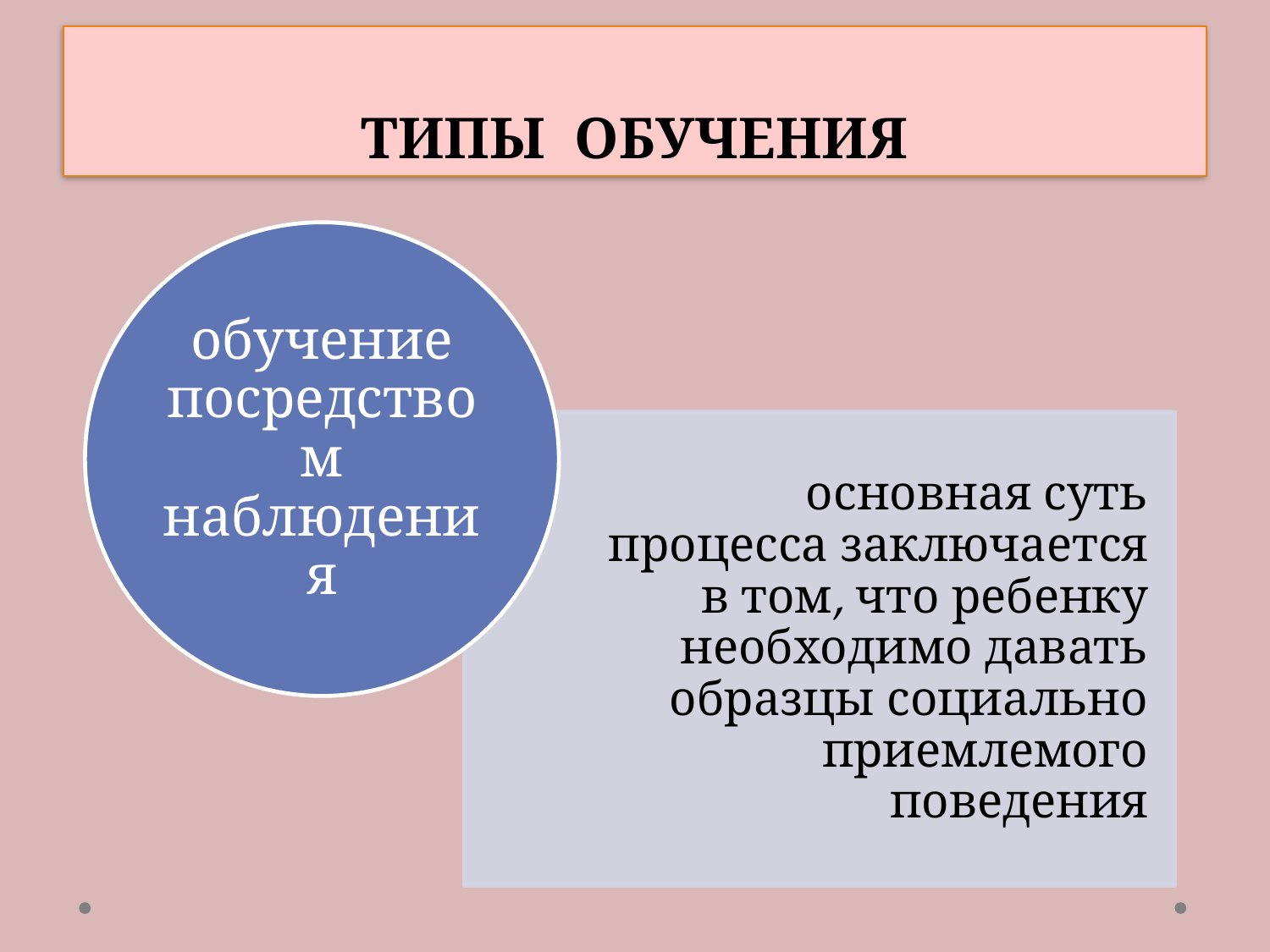

# ТИПЫ  ОБУЧЕНИЯ
основная суть процесса заключается в том, что ребенку необходимо давать образцы социально приемлемого поведения
обучение посредством наблюдения